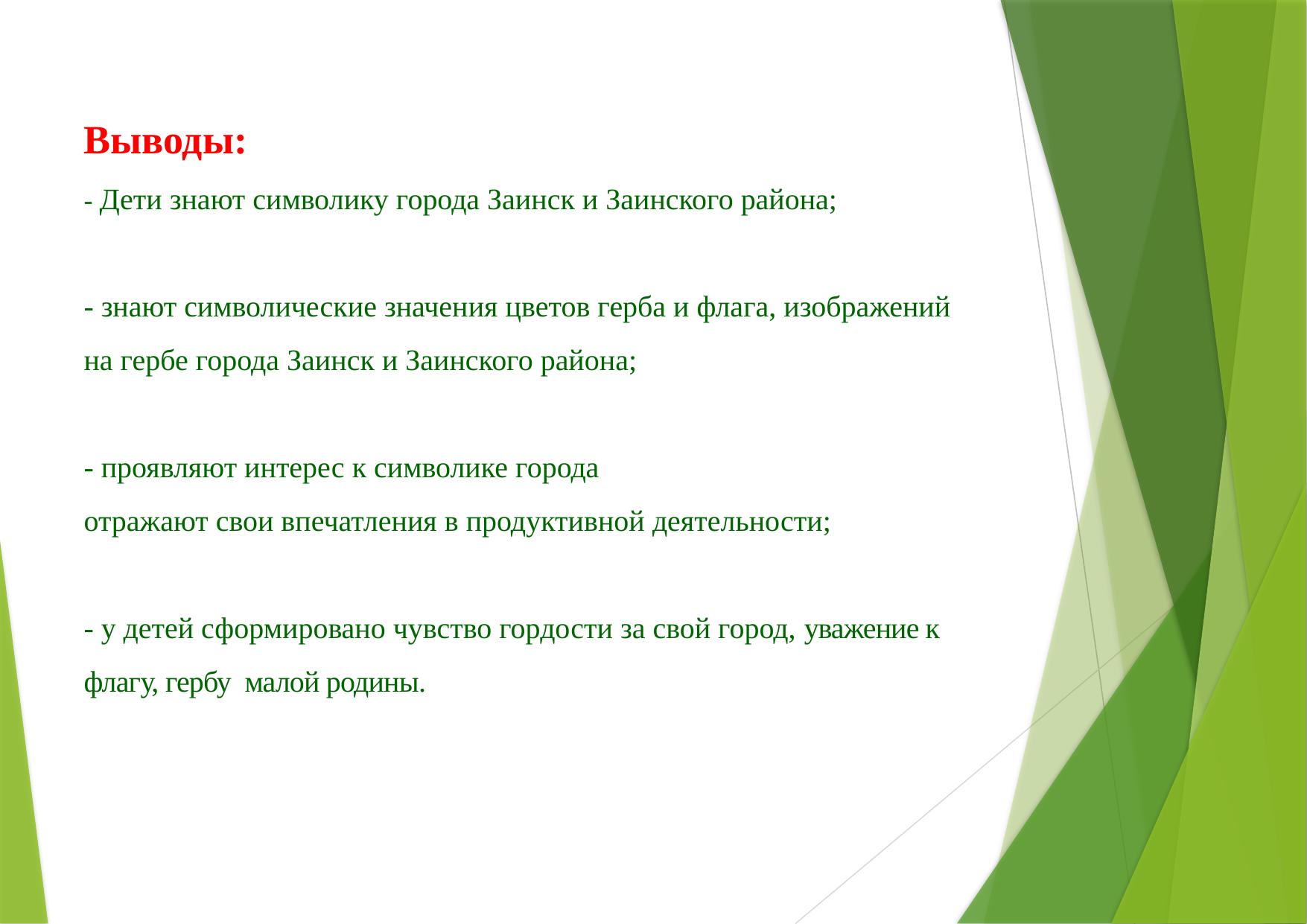

# Выводы: - Дети знают символику города Заинск и Заинского района; - знают символические значения цветов герба и флага, изображений на гербе города Заинск и Заинского района; - проявляют интерес к символике города отражают свои впечатления в продуктивной деятельности; - у детей сформировано чувство гордости за свой город, уважение к флагу, гербу  малой родины.